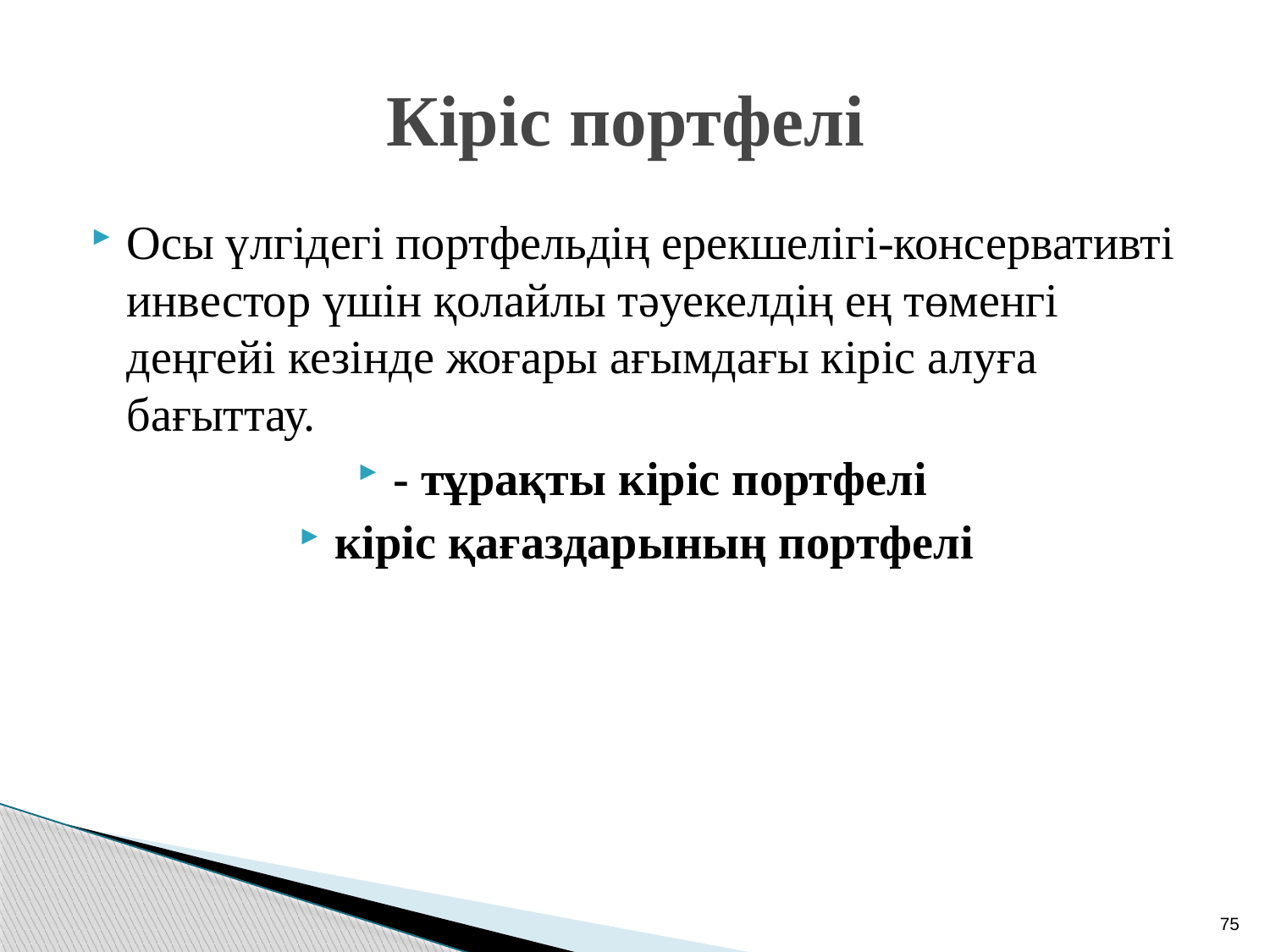

# Кіріс портфелі
Осы үлгідегі портфельдің ерекшелігі-консервативті инвестор үшін қолайлы тәуекелдің ең төменгі деңгейі кезінде жоғары ағымдағы кіріс алуға бағыттау.
- тұрақты кіріс портфелі
кіріс қағаздарының портфелі
75